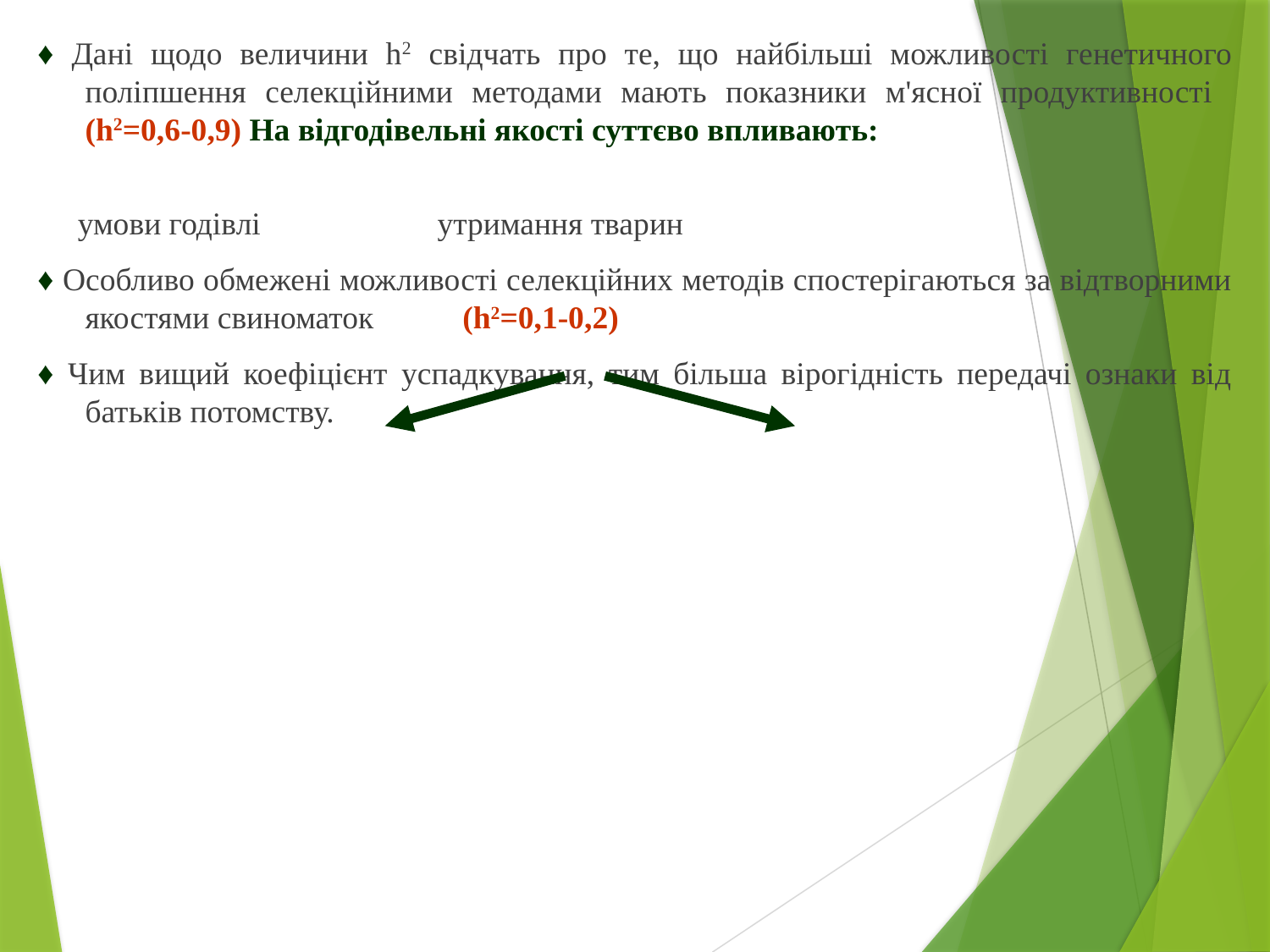

♦ Дані щодо величини h2 свідчать про те, що найбільші можливості генетичного поліпшення селекційними методами мають показники м'ясної продуктивності  (h2=0,6-0,9) На відгодівельні якості суттєво впливають:

     умови годівлі                      утримання тварин
♦ Особливо обмежені можливості селекційних методів спостерігаються за відтворними якостями свиноматок           (h2=0,1-0,2)
♦ Чим вищий коефіцієнт успадкування, тим більша вірогідність передачі ознаки від батьків потомству.